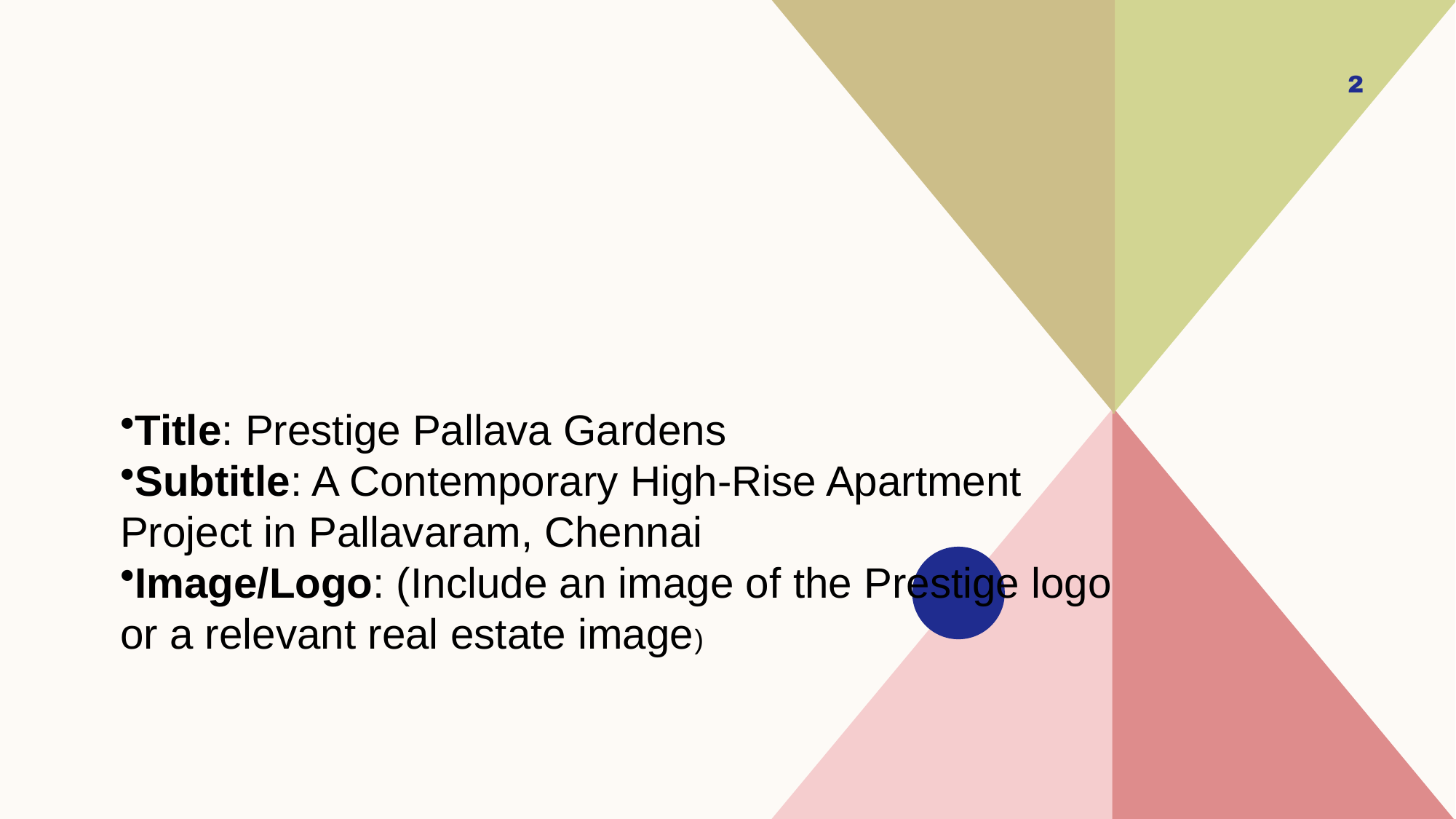

2
#
Title: Prestige Pallava Gardens
Subtitle: A Contemporary High-Rise Apartment Project in Pallavaram, Chennai
Image/Logo: (Include an image of the Prestige logo or a relevant real estate image)